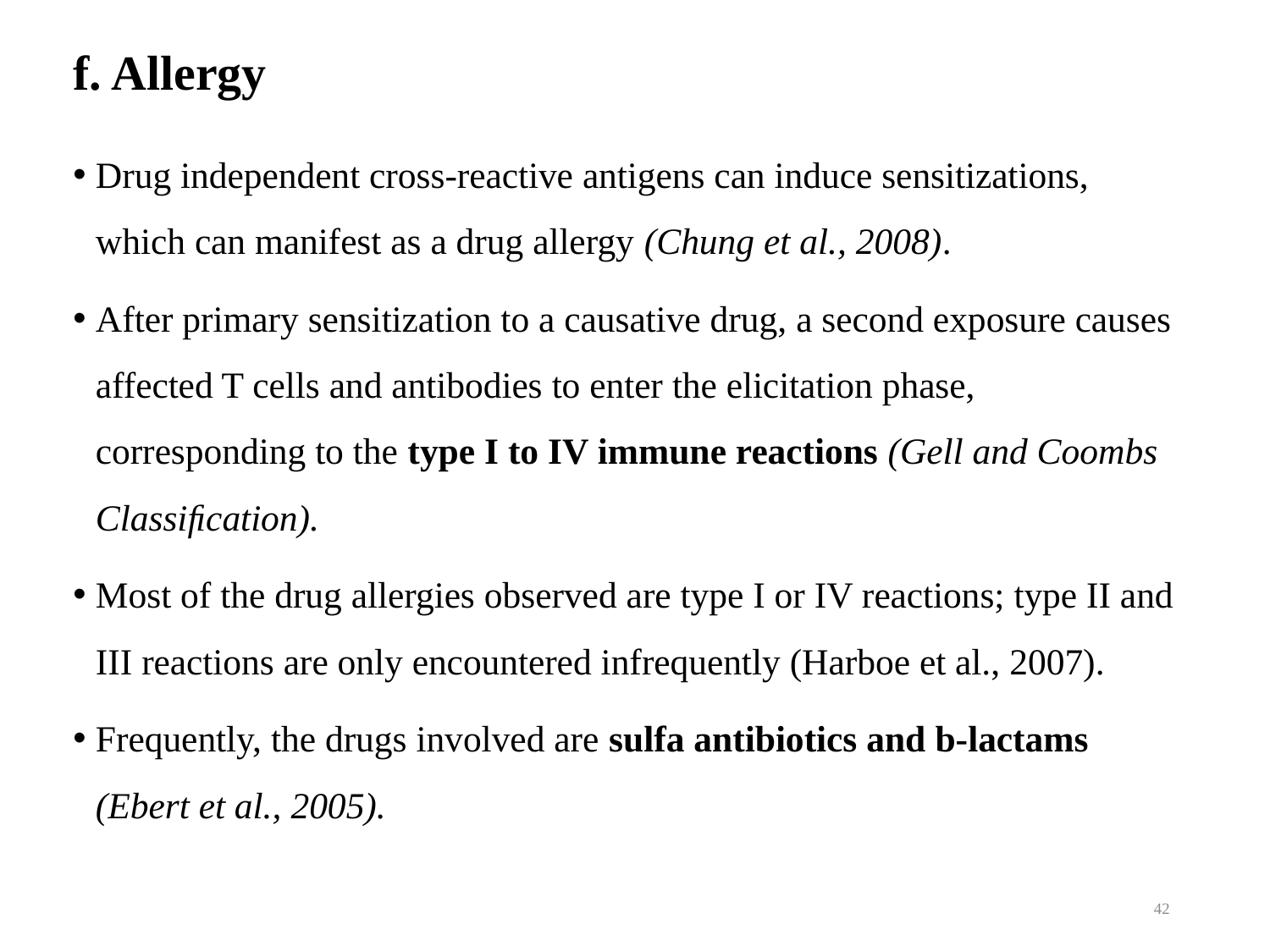

f. Allergy
Drug independent cross-reactive antigens can induce sensitizations, which can manifest as a drug allergy (Chung et al., 2008).
After primary sensitization to a causative drug, a second exposure causes affected T cells and antibodies to enter the elicitation phase, corresponding to the type I to IV immune reactions (Gell and Coombs Classiﬁcation).
Most of the drug allergies observed are type I or IV reactions; type II and III reactions are only encountered infrequently (Harboe et al., 2007).
Frequently, the drugs involved are sulfa antibiotics and b-lactams (Ebert et al., 2005).
42